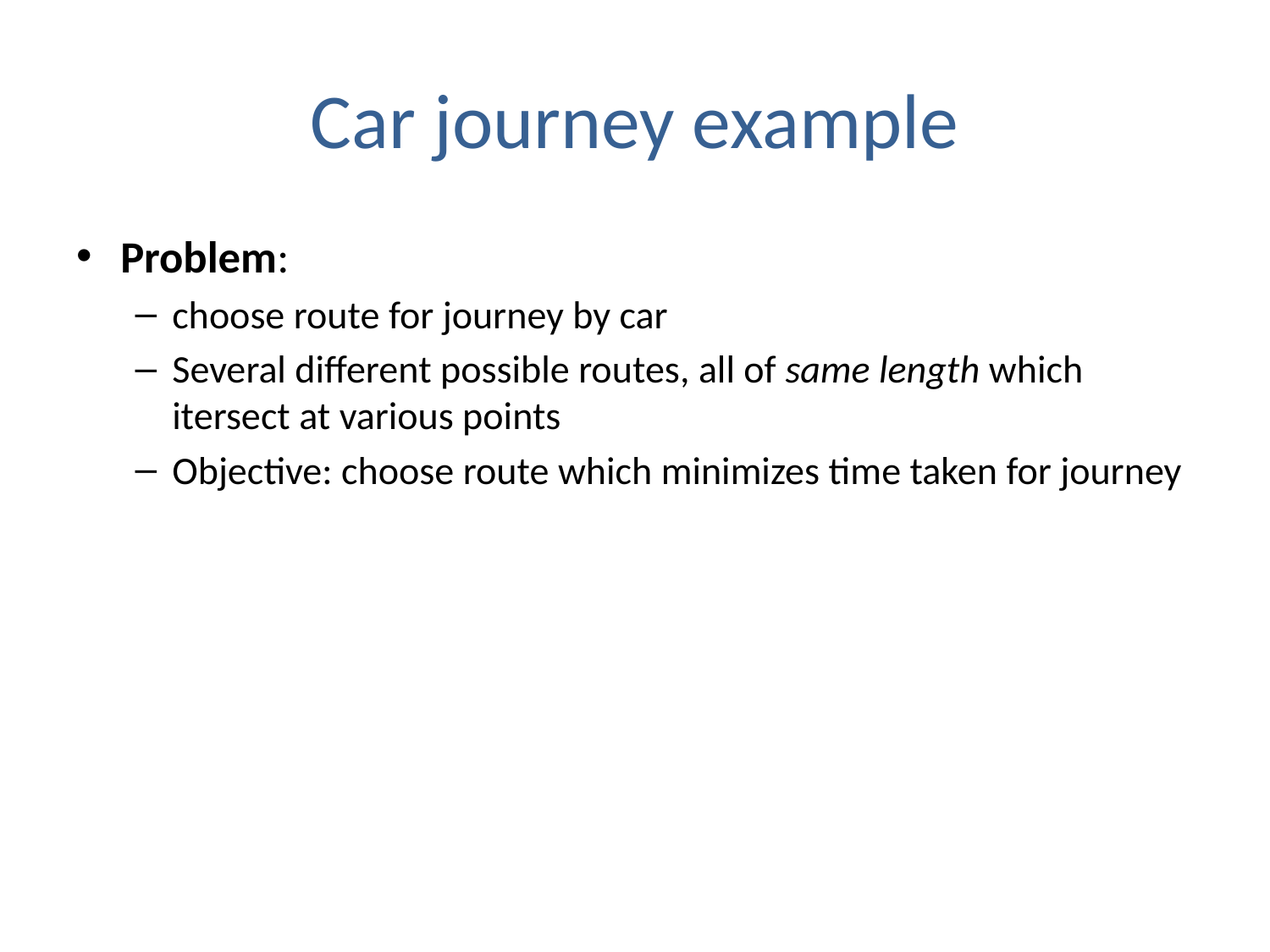

# Car journey example
Problem:
choose route for journey by car
Several different possible routes, all of same length which itersect at various points
Objective: choose route which minimizes time taken for journey